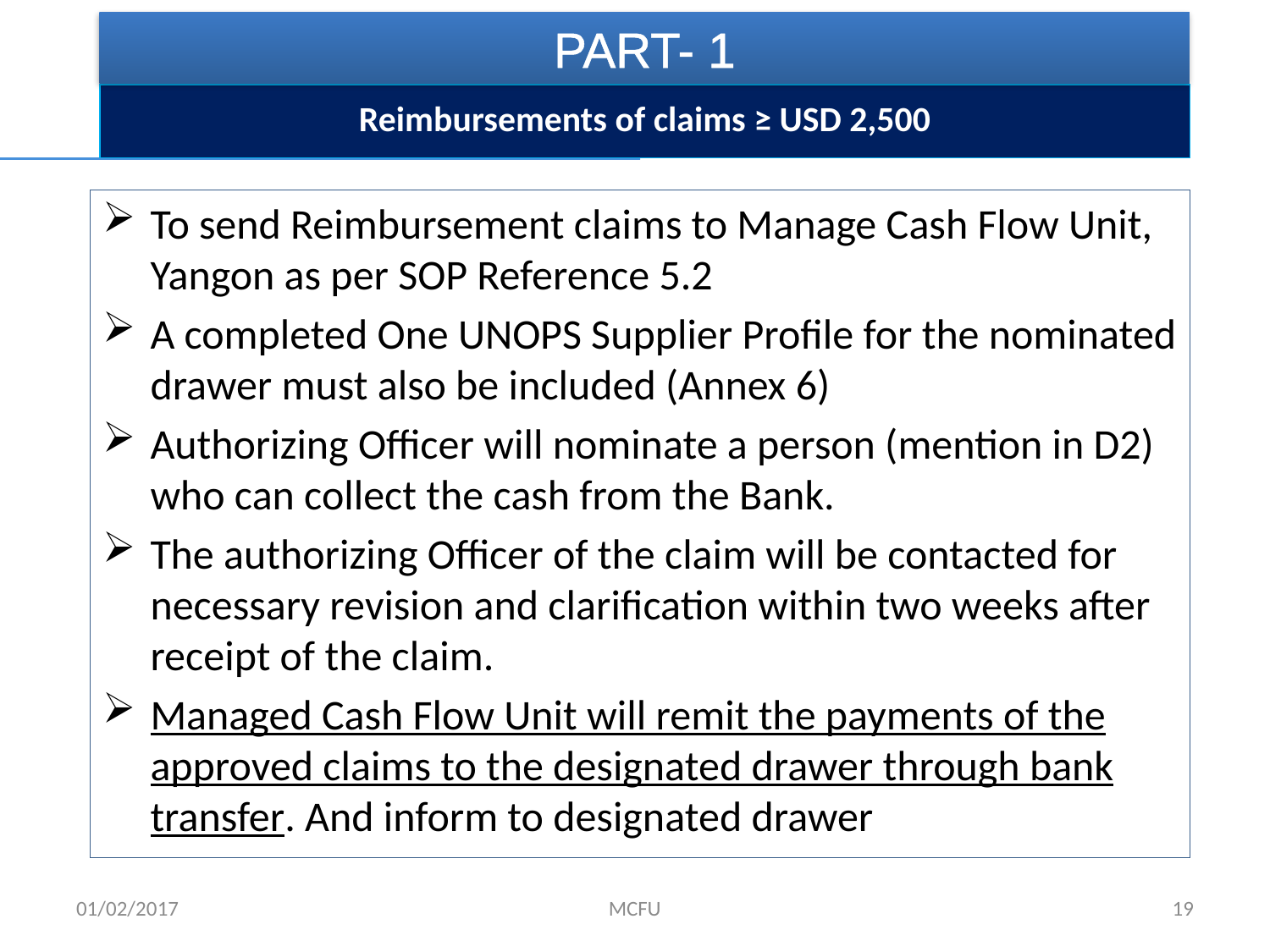

PART- 1
Reimbursements of claims ≥ USD 2,500

To send Reimbursement claims to Manage Cash Flow Unit, Yangon as per SOP Reference 5.2
A completed One UNOPS Supplier Profile for the nominated drawer must also be included (Annex 6)
Authorizing Officer will nominate a person (mention in D2) who can collect the cash from the Bank.
The authorizing Officer of the claim will be contacted for necessary revision and clarification within two weeks after receipt of the claim.
Managed Cash Flow Unit will remit the payments of the approved claims to the designated drawer through bank transfer. And inform to designated drawer

01/02/2017
MCFU
19